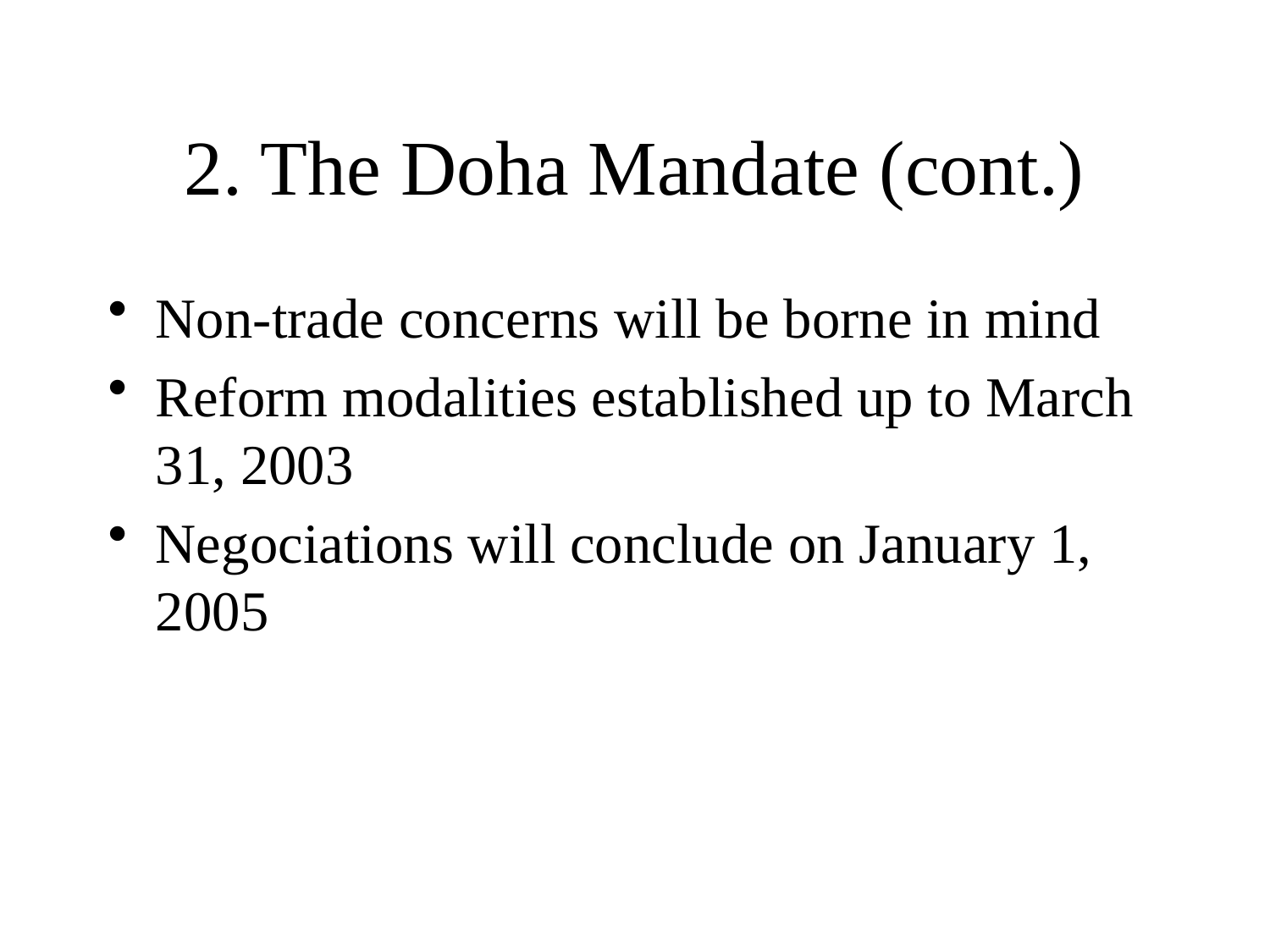

# 2. The Doha Mandate (cont.)
Non-trade concerns will be borne in mind
Reform modalities established up to March 31, 2003
Negociations will conclude on January 1, 2005